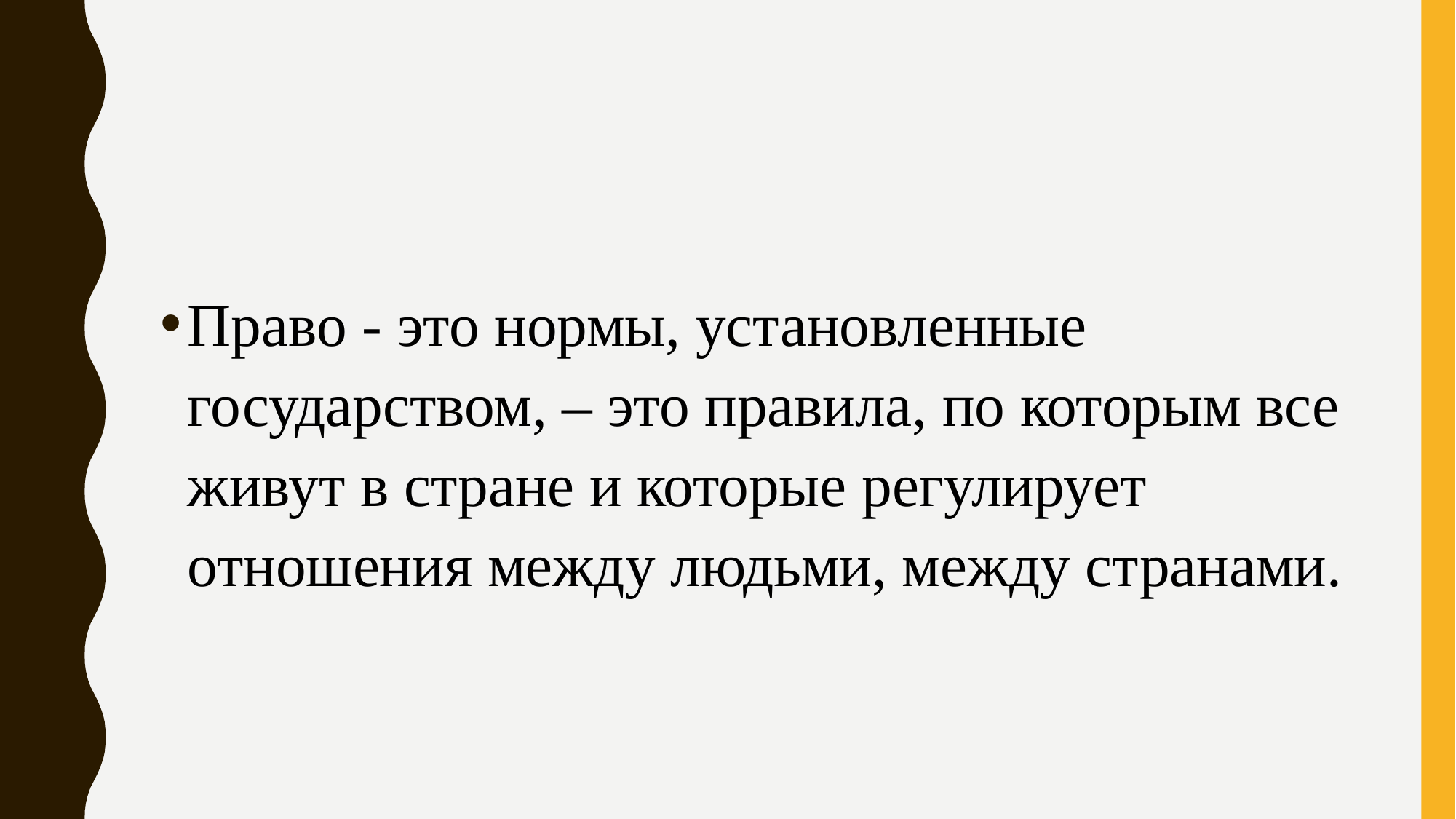

#
Право - это нормы, установленные государством, – это правила, по которым все живут в стране и которые регулирует отношения между людьми, между странами.